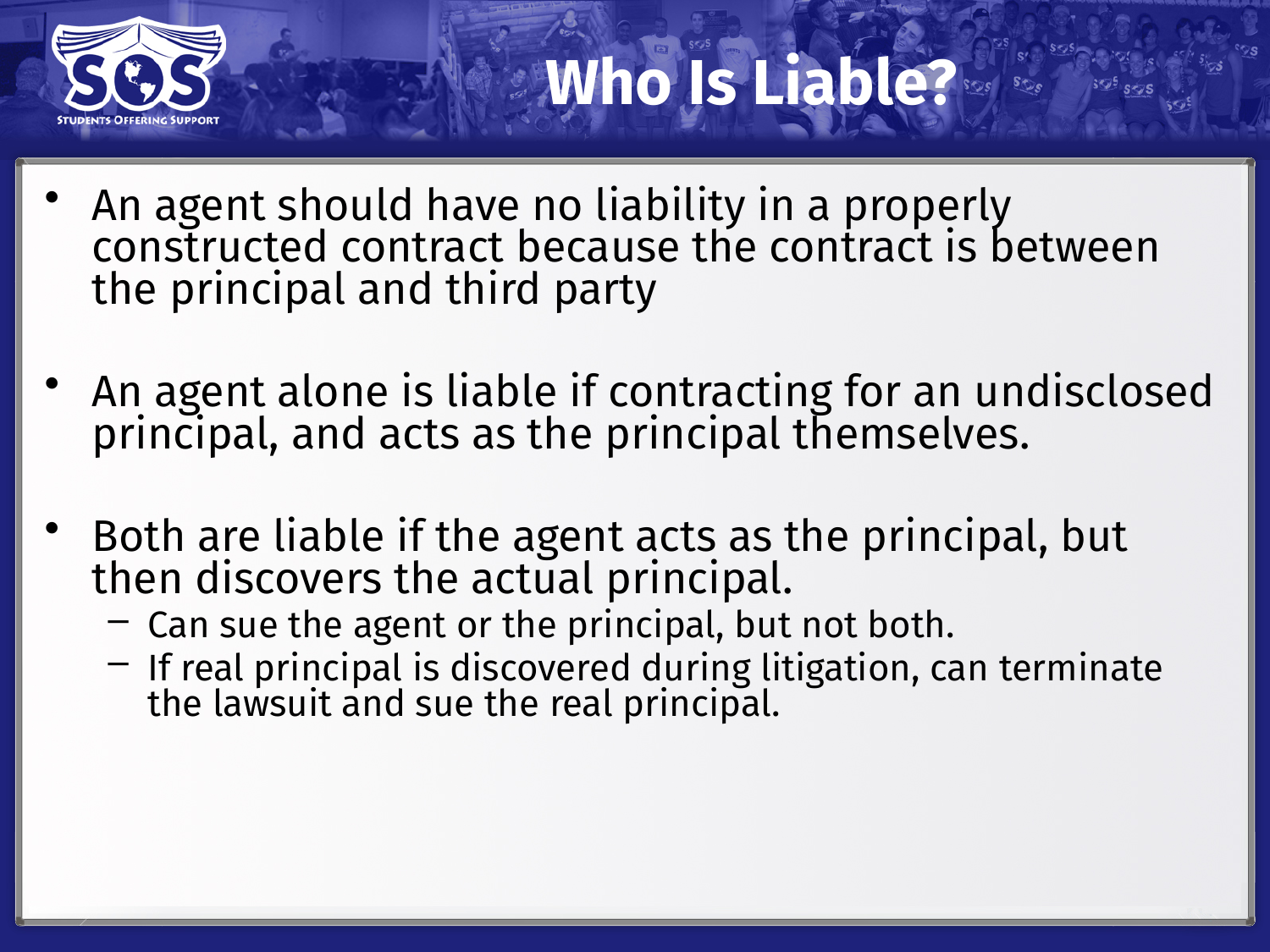

# Who Is Liable?
An agent should have no liability in a properly constructed contract because the contract is between the principal and third party

An agent alone is liable if contracting for an undisclosed principal, and acts as the principal themselves.

Both are liable if the agent acts as the principal, but then discovers the actual principal.
Can sue the agent or the principal, but not both.
If real principal is discovered during litigation, can terminate the lawsuit and sue the real principal.